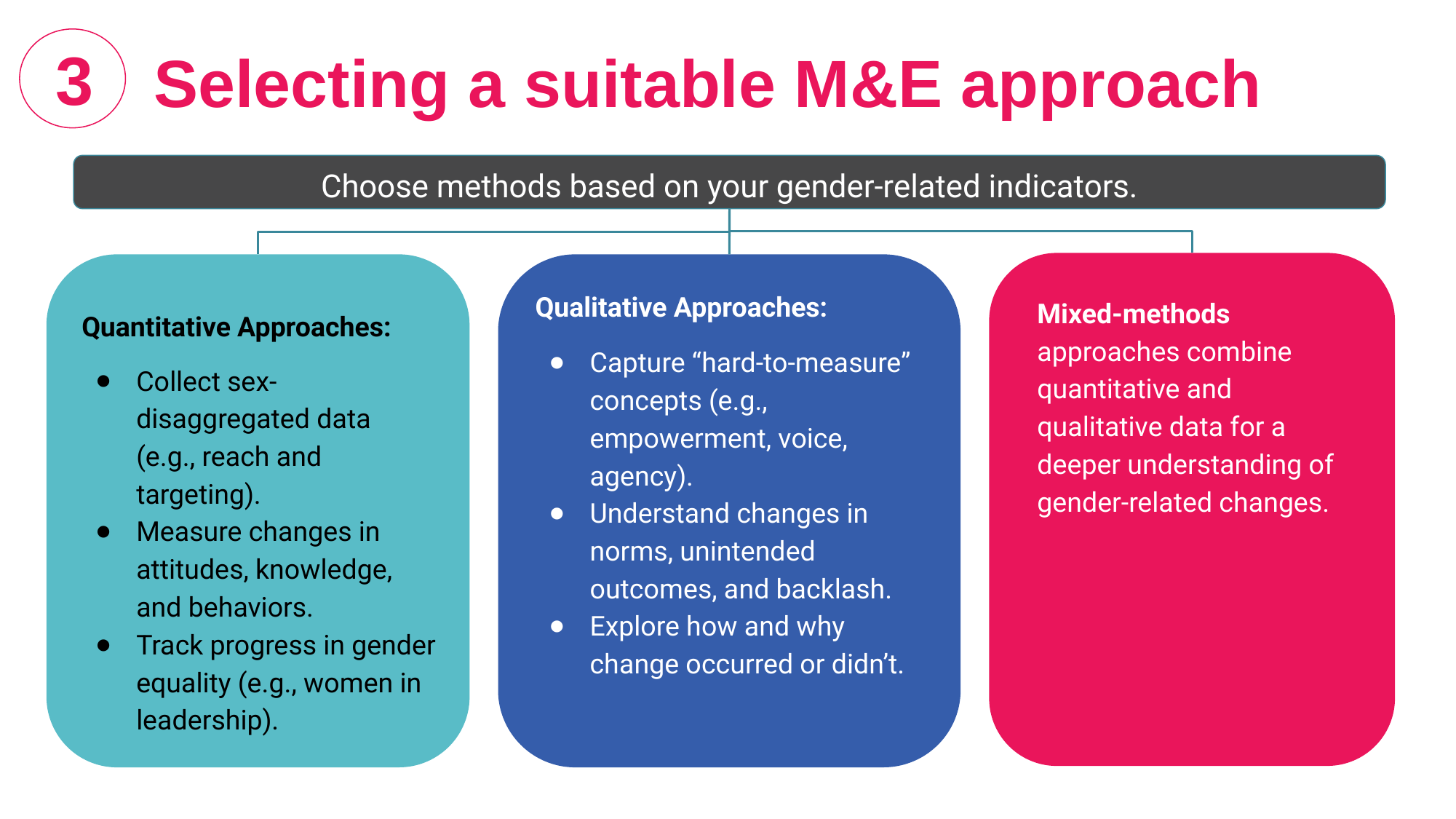

3

Selecting a suitable M&E approach

Choose methods based on your gender-related indicators.
Mixed-methods approaches combine quantitative and qualitative data for a deeper understanding of gender-related changes.

Quantitative Approaches:
Collect sex-disaggregated data (e.g., reach and targeting).
Measure changes in attitudes, knowledge, and behaviors.
Track progress in gender equality (e.g., women in leadership).
Qualitative Approaches:
Capture “hard-to-measure” concepts (e.g., empowerment, voice, agency).
Understand changes in norms, unintended outcomes, and backlash.
Explore how and why change occurred or didn’t.